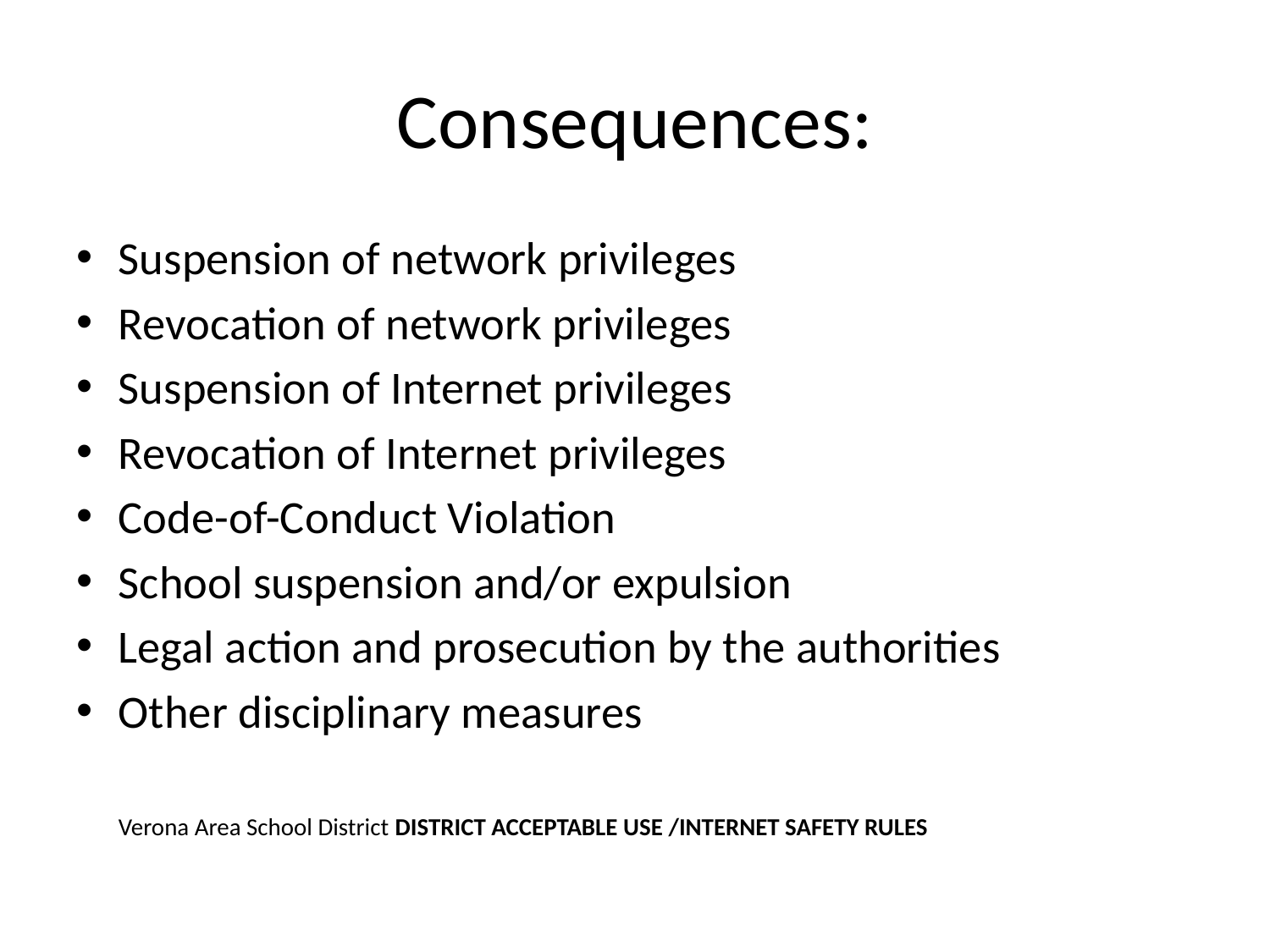

# Consequences:
Suspension of network privileges
Revocation of network privileges
Suspension of Internet privileges
Revocation of Internet privileges
Code-of-Conduct Violation
School suspension and/or expulsion
Legal action and prosecution by the authorities
Other disciplinary measures

	Verona Area School District DISTRICT ACCEPTABLE USE /INTERNET SAFETY RULES